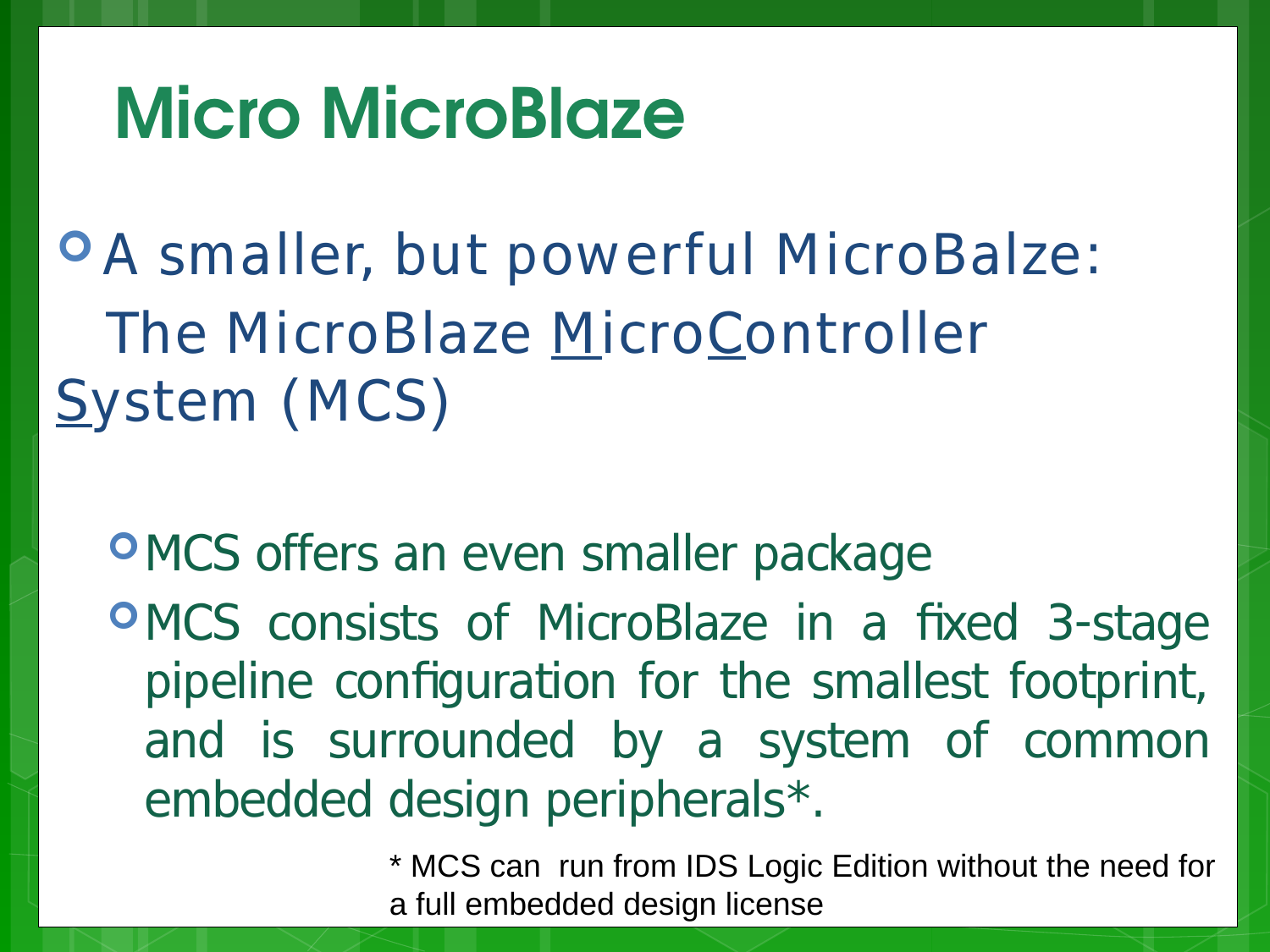

# Micro MicroBlaze
A smaller, but powerful MicroBalze:
   The MicroBlaze MicroController System (MCS)

MCS offers an even smaller package
MCS consists of MicroBlaze in a fixed 3-stage pipeline configuration for the smallest footprint, and is surrounded by a system of common embedded design peripherals*.

* MCS can  run from IDS Logic Edition without the need for a full embedded design license